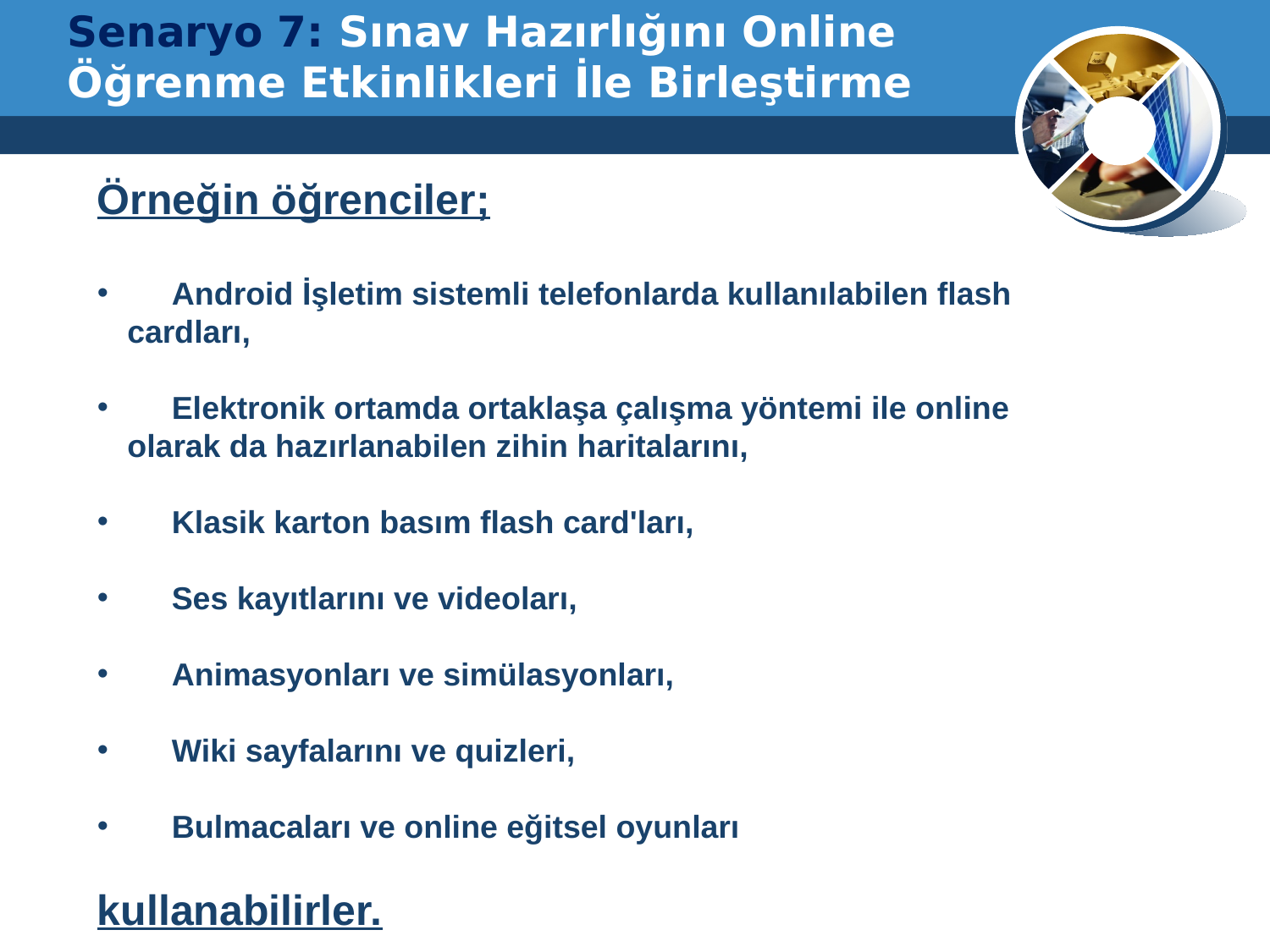

Senaryo 7: Sınav Hazırlığını Online Öğrenme Etkinlikleri İle Birleştirme
Örneğin öğrenciler;

     Android İşletim sistemli telefonlarda kullanılabilen flash cardları,

     Elektronik ortamda ortaklaşa çalışma yöntemi ile online olarak da hazırlanabilen zihin haritalarını,

     Klasik karton basım flash card'ları,

     Ses kayıtlarını ve videoları,

     Animasyonları ve simülasyonları,

     Wiki sayfalarını ve quizleri,

     Bulmacaları ve online eğitsel oyunları

kullanabilirler.